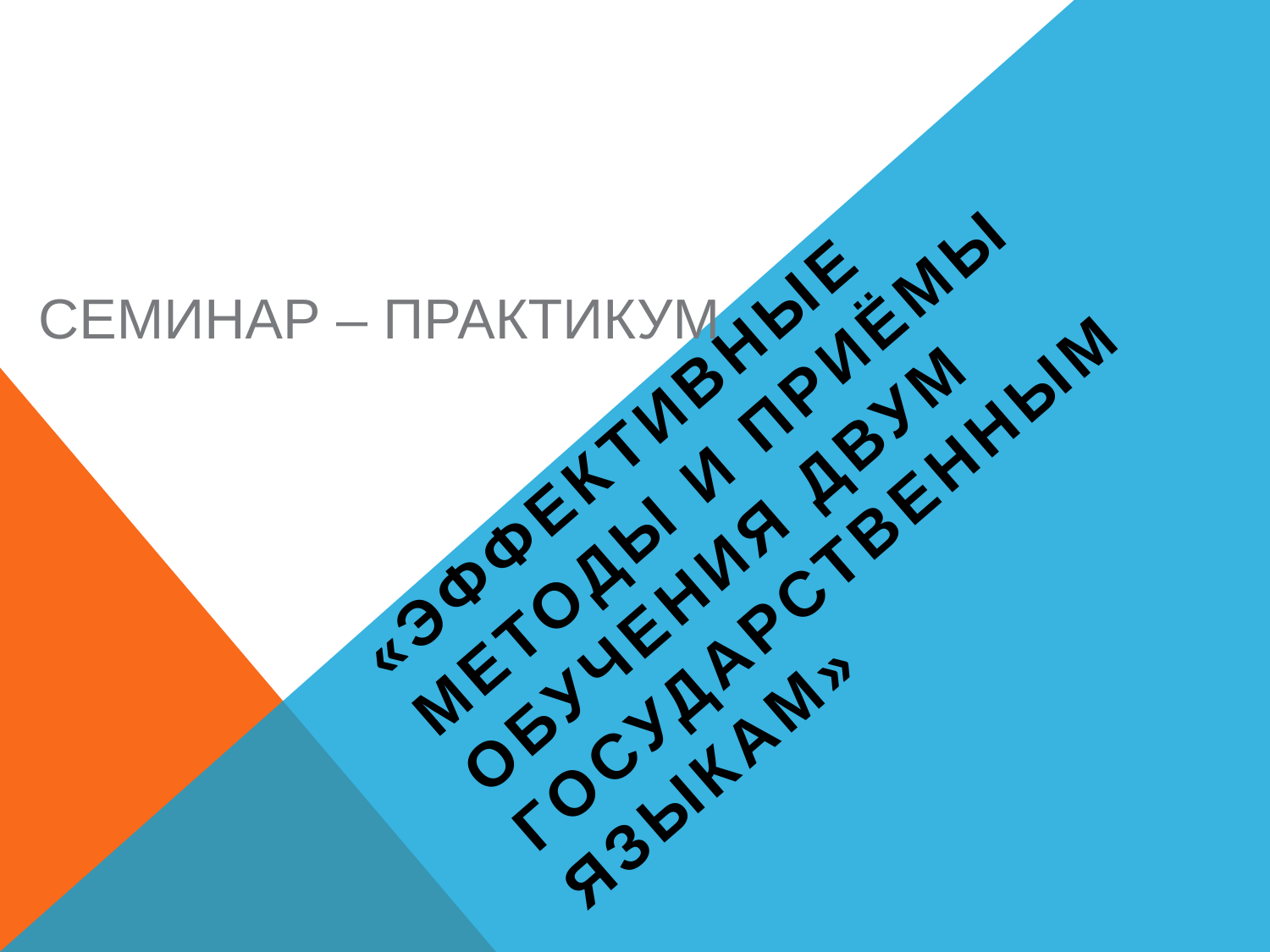

# Семинар – практикум
«Эффективные методы и приёмы обучения двум государственным языкам»